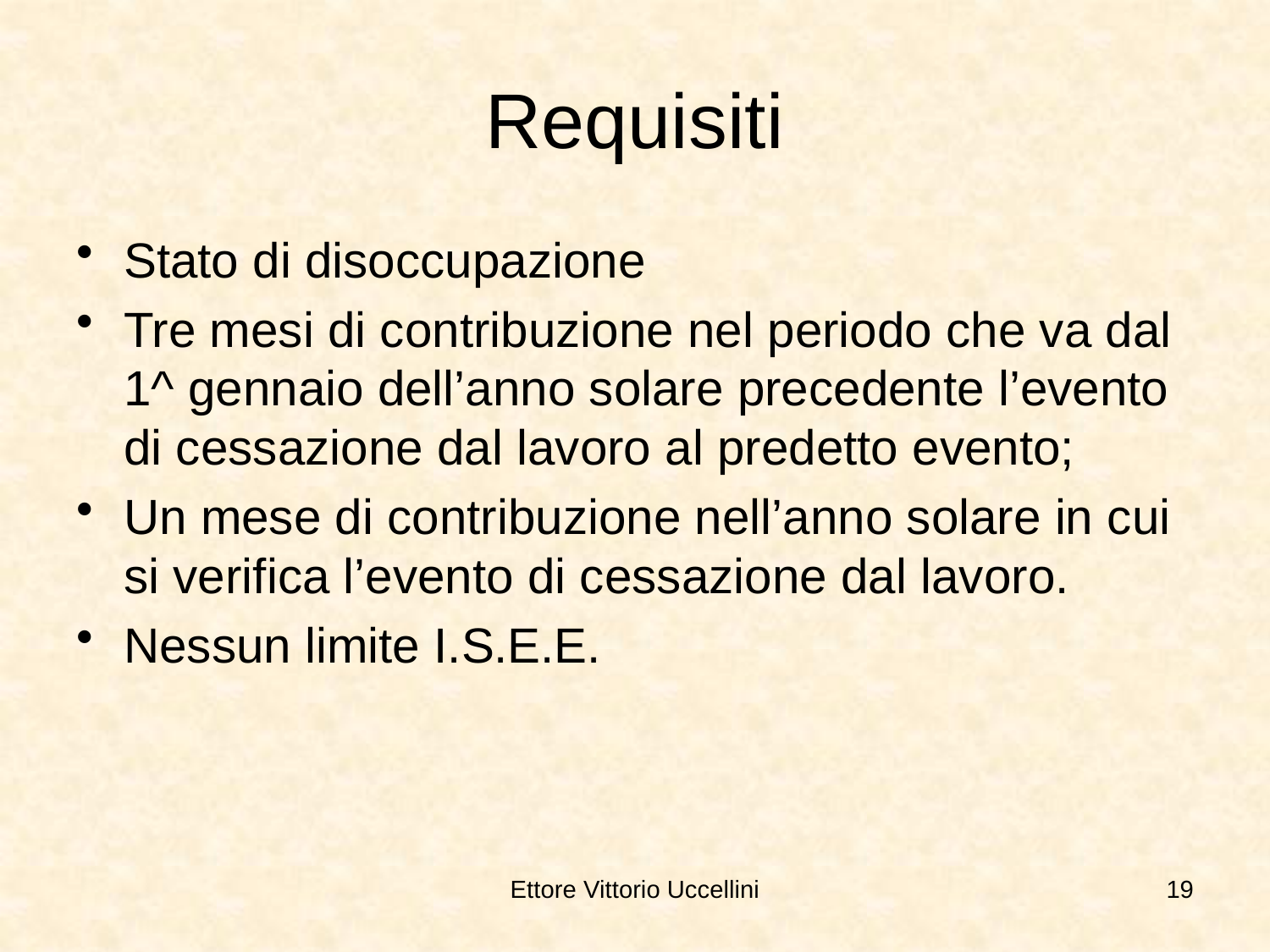

# Requisiti
Stato di disoccupazione
Tre mesi di contribuzione nel periodo che va dal 1^ gennaio dell’anno solare precedente l’evento di cessazione dal lavoro al predetto evento;
Un mese di contribuzione nell’anno solare in cui si verifica l’evento di cessazione dal lavoro.
Nessun limite I.S.E.E.
Ettore Vittorio Uccellini
19